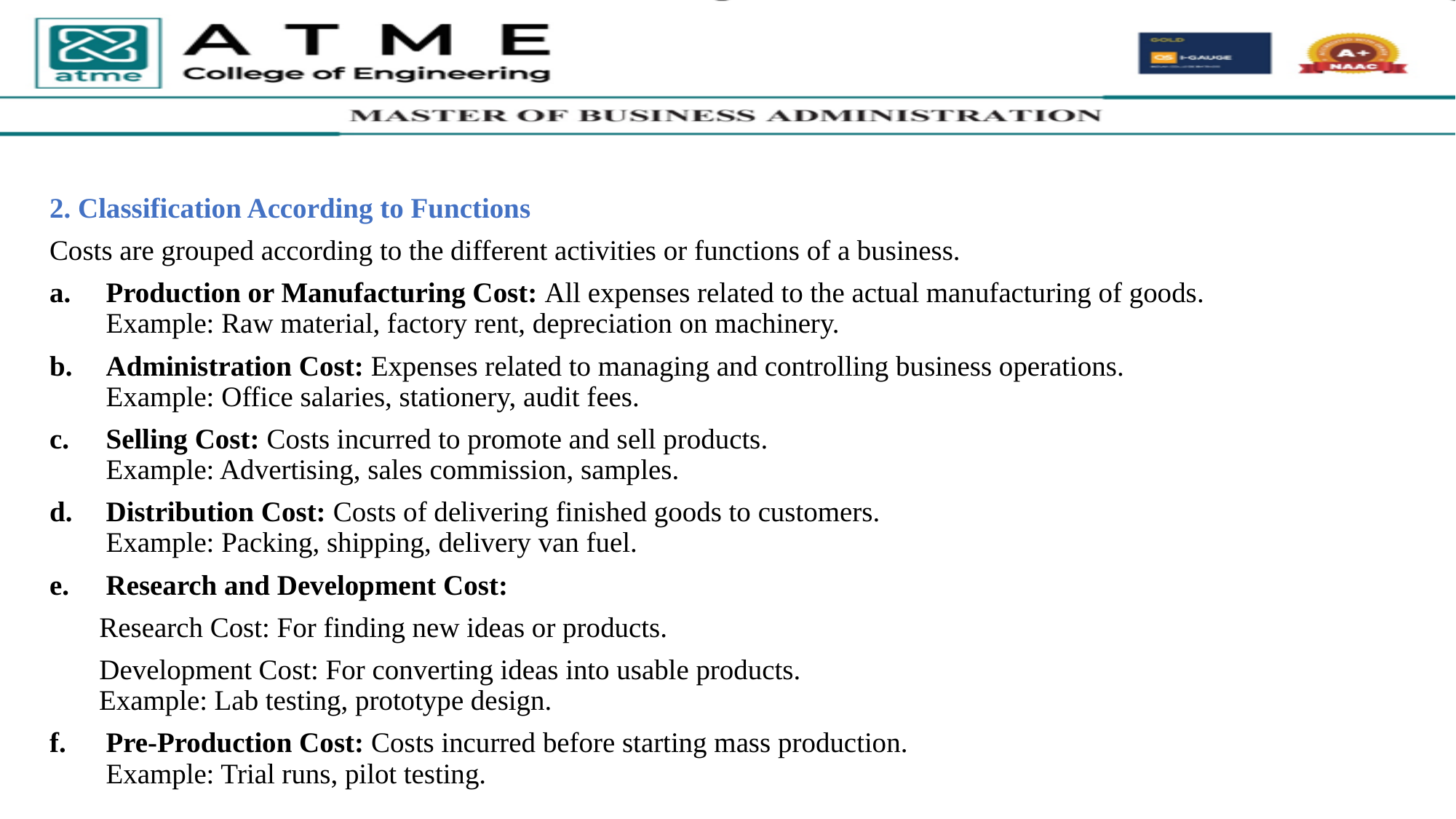

2. Classification According to Functions
Costs are grouped according to the different activities or functions of a business.
Production or Manufacturing Cost: All expenses related to the actual manufacturing of goods.
Example: Raw material, factory rent, depreciation on machinery.
Administration Cost: Expenses related to managing and controlling business operations.
Example: Office salaries, stationery, audit fees.
Selling Cost: Costs incurred to promote and sell products.
Example: Advertising, sales commission, samples.
Distribution Cost: Costs of delivering finished goods to customers.
Example: Packing, shipping, delivery van fuel.
Research and Development Cost:
       Research Cost: For finding new ideas or products.
       Development Cost: For converting ideas into usable products.
       Example: Lab testing, prototype design.
Pre-Production Cost: Costs incurred before starting mass production.
Example: Trial runs, pilot testing.